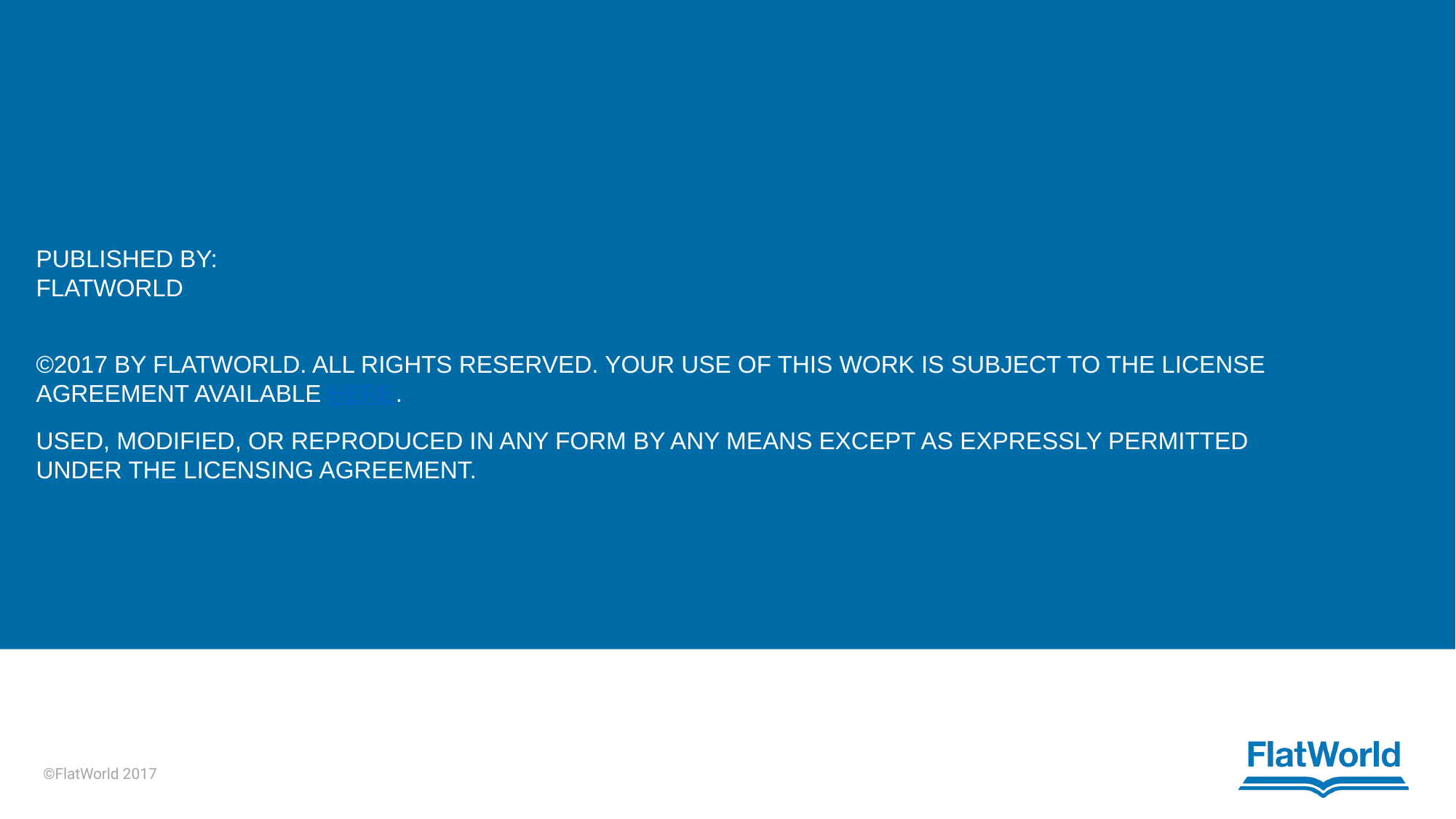

PUBLISHED BY:
FLATWORLD

©2017 BY FLATWORLD. ALL RIGHTS RESERVED. YOUR USE OF THIS WORK IS SUBJECT TO THE LICENSE AGREEMENT AVAILABLE HERE.
USED, MODIFIED, OR REPRODUCED IN ANY FORM BY ANY MEANS EXCEPT AS EXPRESSLY PERMITTED UNDER THE LICENSING AGREEMENT.